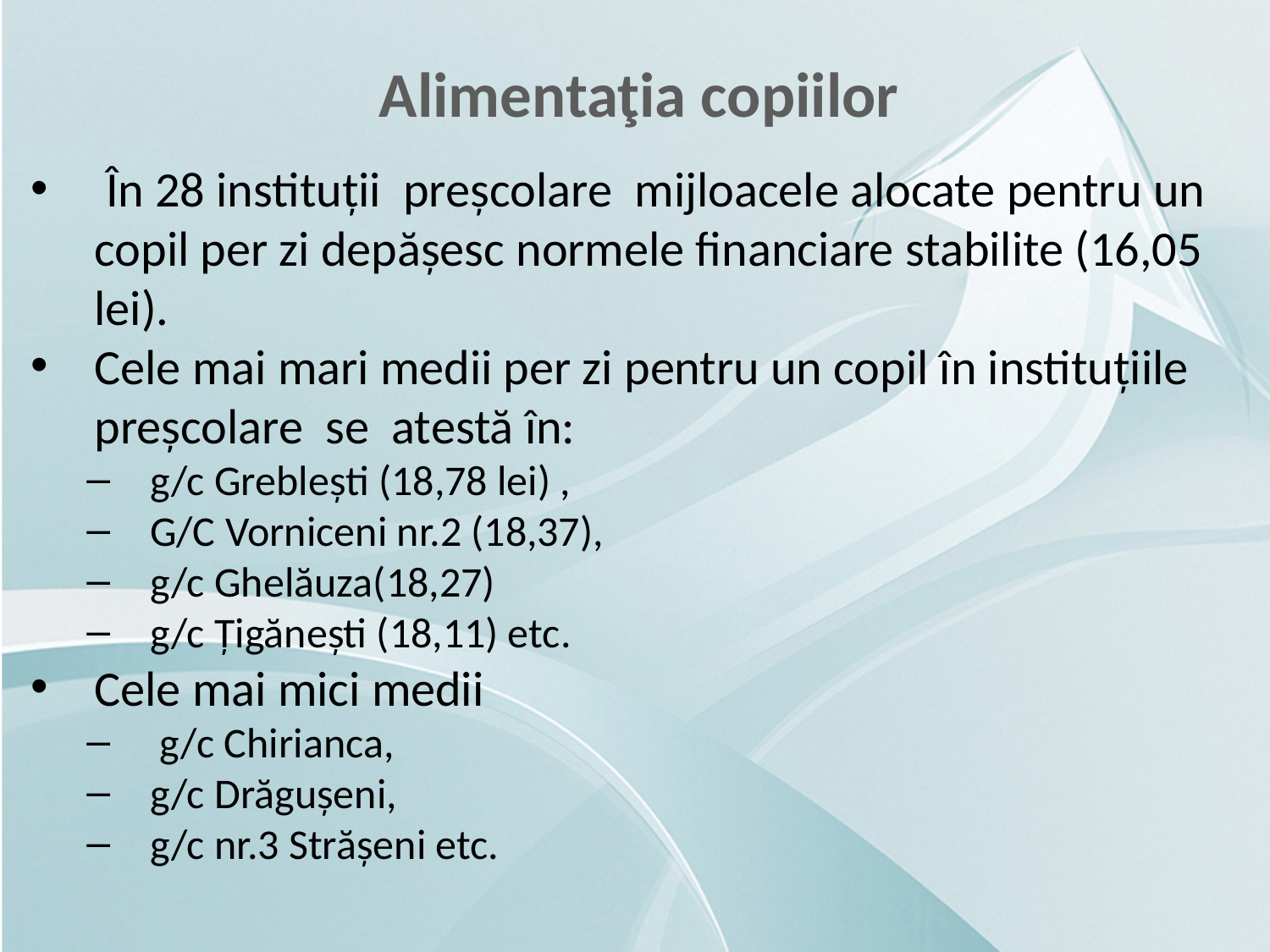

Alimentaţia copiilor
 În 28 instituții  preșcolare  mijloacele alocate pentru un copil per zi depășesc normele financiare stabilite (16,05 lei).
Cele mai mari medii per zi pentru un copil în instituțiile  preșcolare  se  atestă în:
g/c Greblești (18,78 lei) ,
G/C Vorniceni nr.2 (18,37),
g/c Ghelăuza(18,27)
g/c Țigănești (18,11) etc.
Cele mai mici medii
 g/c Chirianca,
g/c Drăgușeni,
g/c nr.3 Strășeni etc.